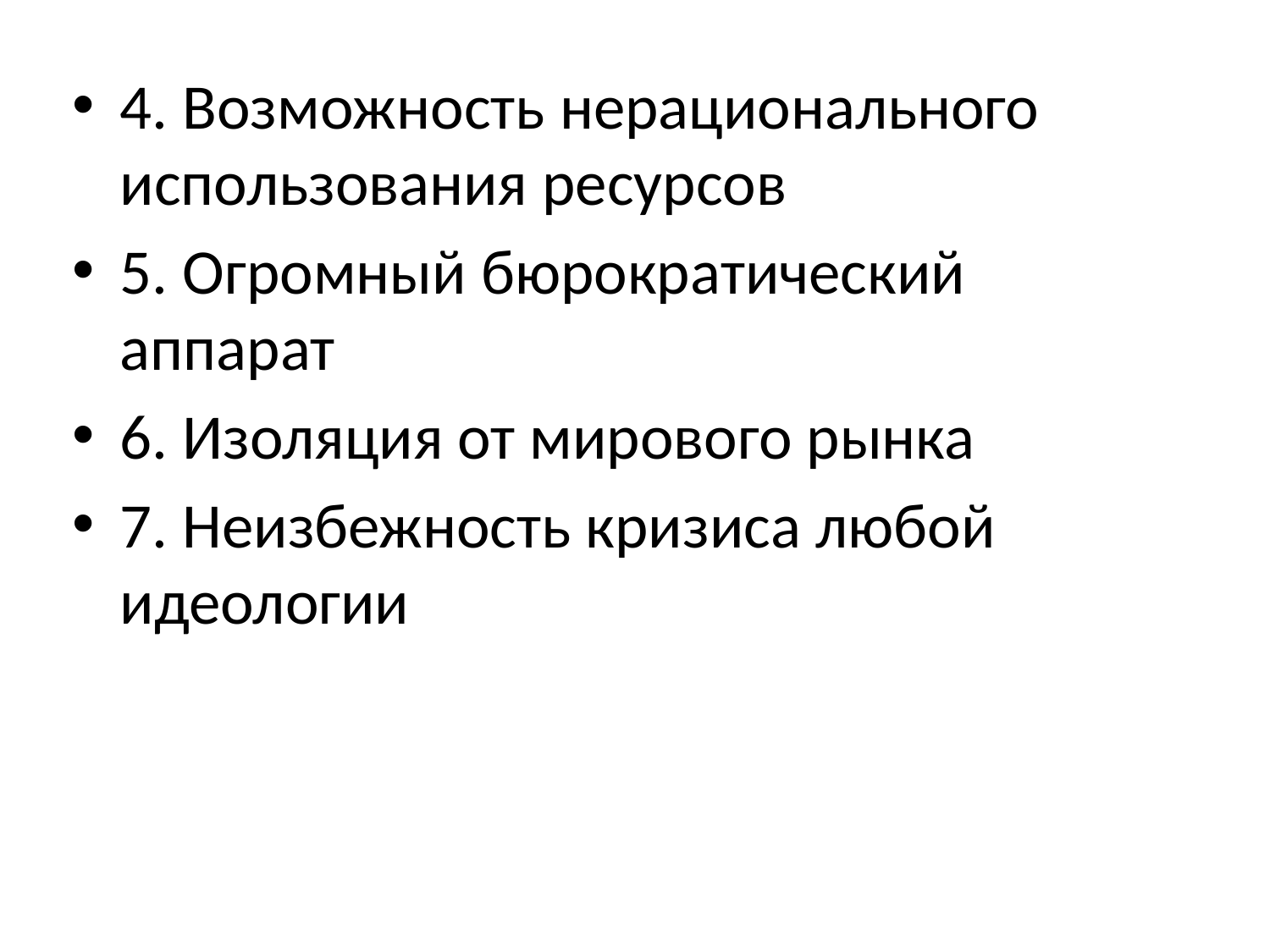

4. Возможность нерационального использования ресурсов
5. Огромный бюрократический аппарат
6. Изоляция от мирового рынка
7. Неизбежность кризиса любой идеологии